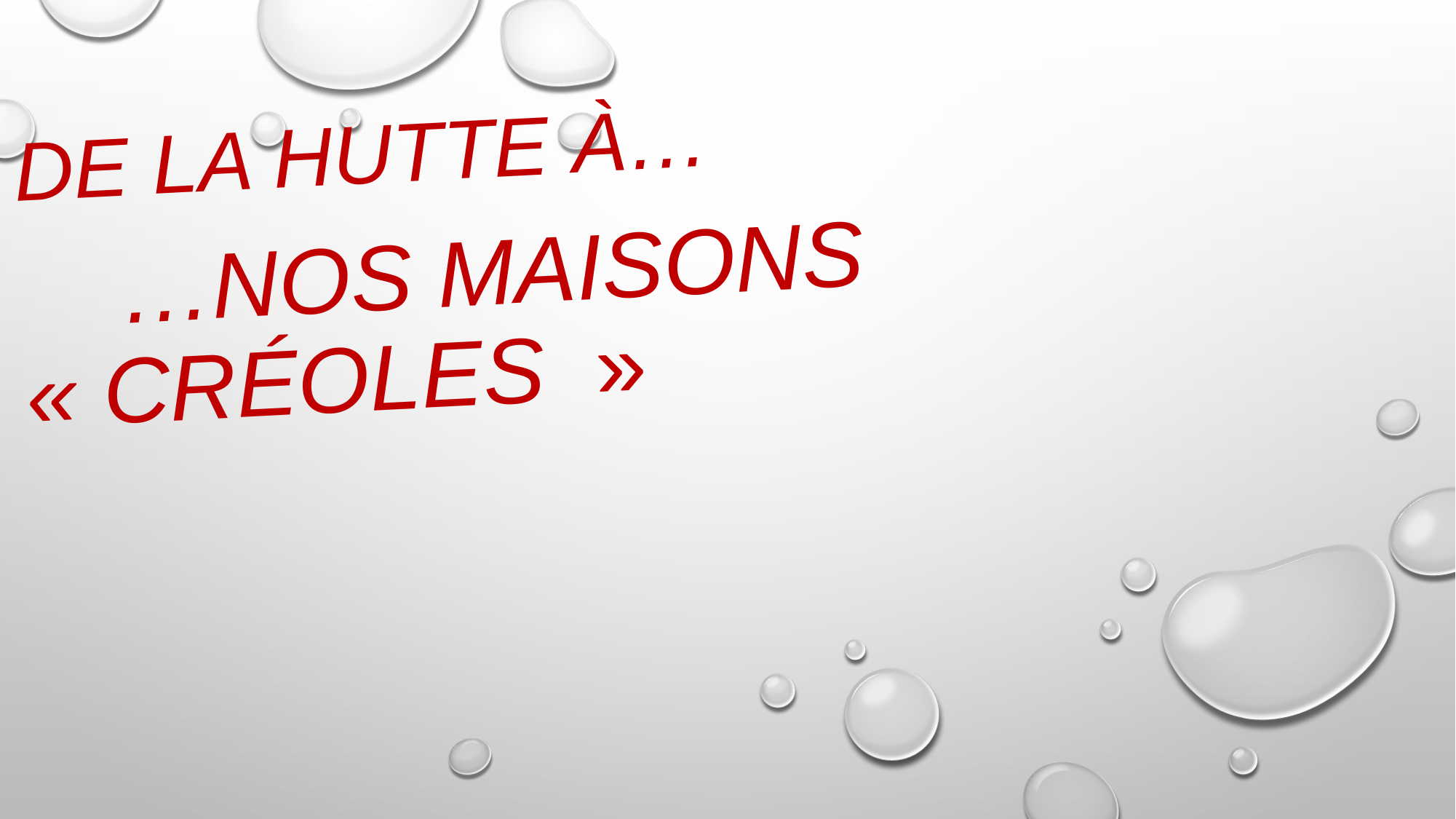

# De la hutte à… …nos maisons  « créoles  »